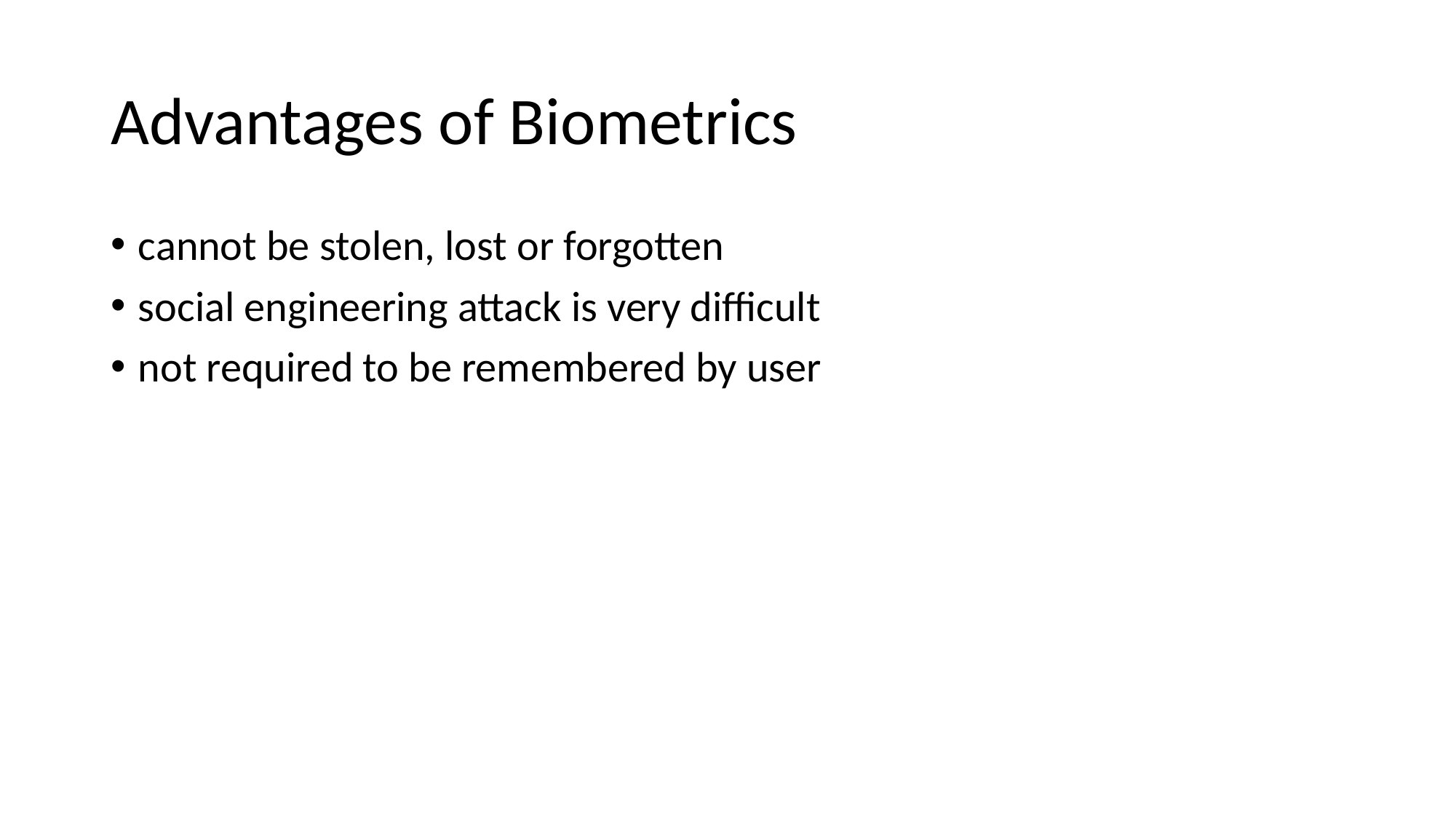

# Advantages of Biometrics
cannot be stolen, lost or forgotten
social engineering attack is very difficult
not required to be remembered by user